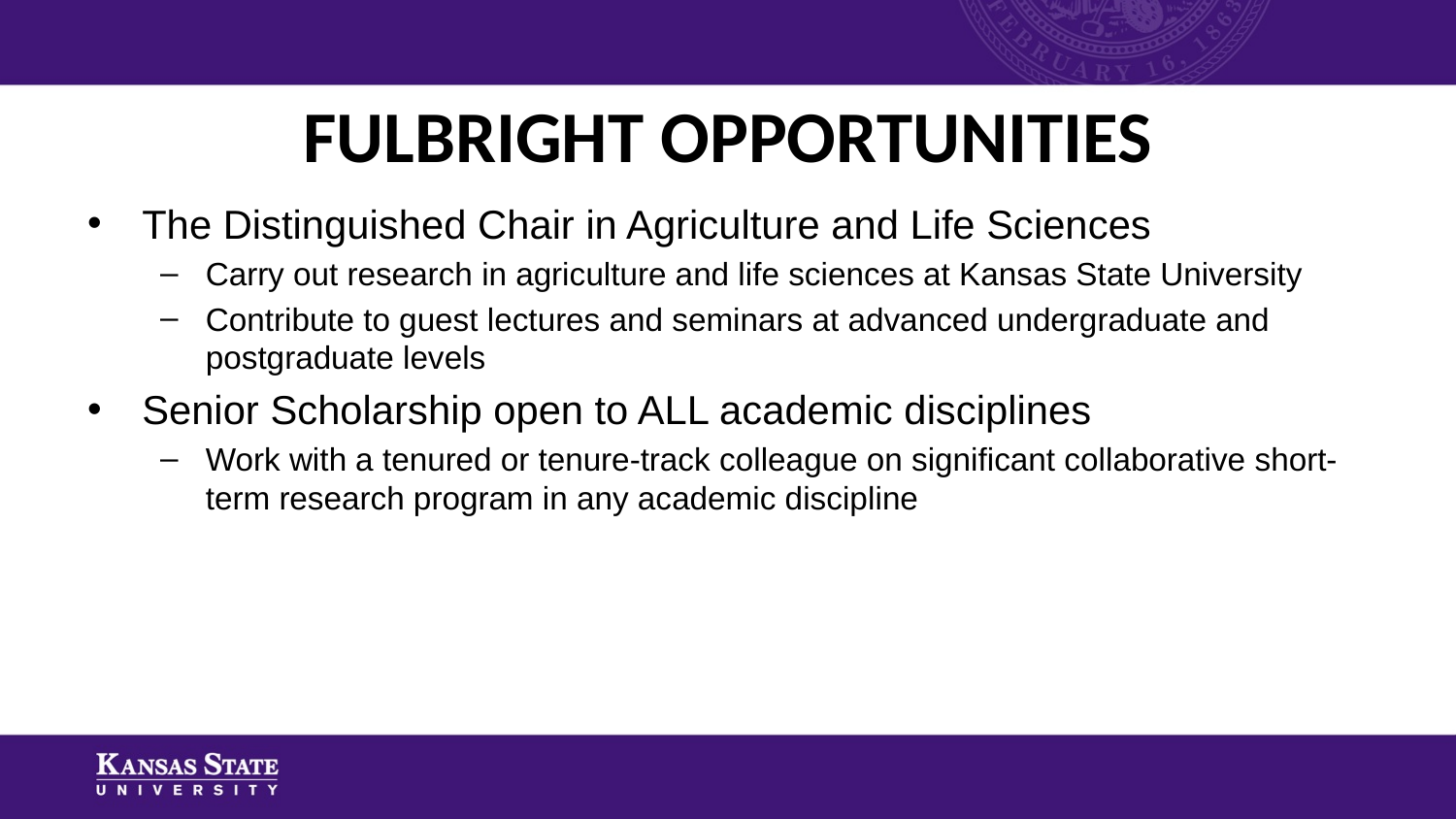

# FULBRIGHT OPPORTUNITIES
The Distinguished Chair in Agriculture and Life Sciences
Carry out research in agriculture and life sciences at Kansas State University
Contribute to guest lectures and seminars at advanced undergraduate and postgraduate levels
Senior Scholarship open to ALL academic disciplines
Work with a tenured or tenure-track colleague on significant collaborative short-term research program in any academic discipline